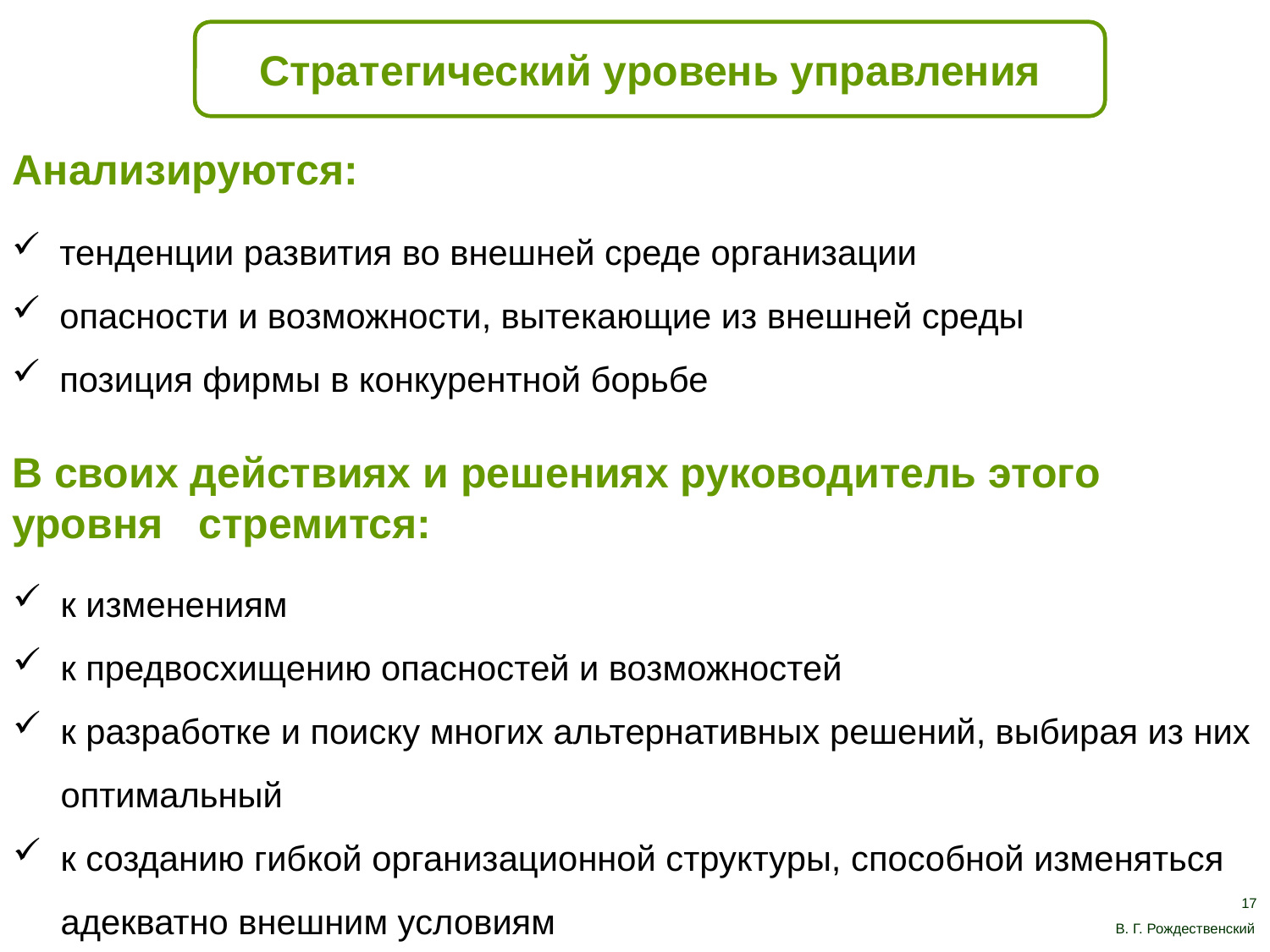

Стратегический уровень управления
Анализируются:
тенденции развития во внешней среде организации
опасности и возможности, вытекающие из внешней среды
позиция фирмы в конкурентной борьбе
В своих действиях и решениях руководитель этого уровня   стремится:
к изменениям
к предвосхищению опасностей и возможностей
к разработке и поиску многих альтернативных решений, выбирая из них оптимальный
к созданию гибкой организационной структуры, способной изменяться адекватно внешним условиям
17
В. Г. Рождественский